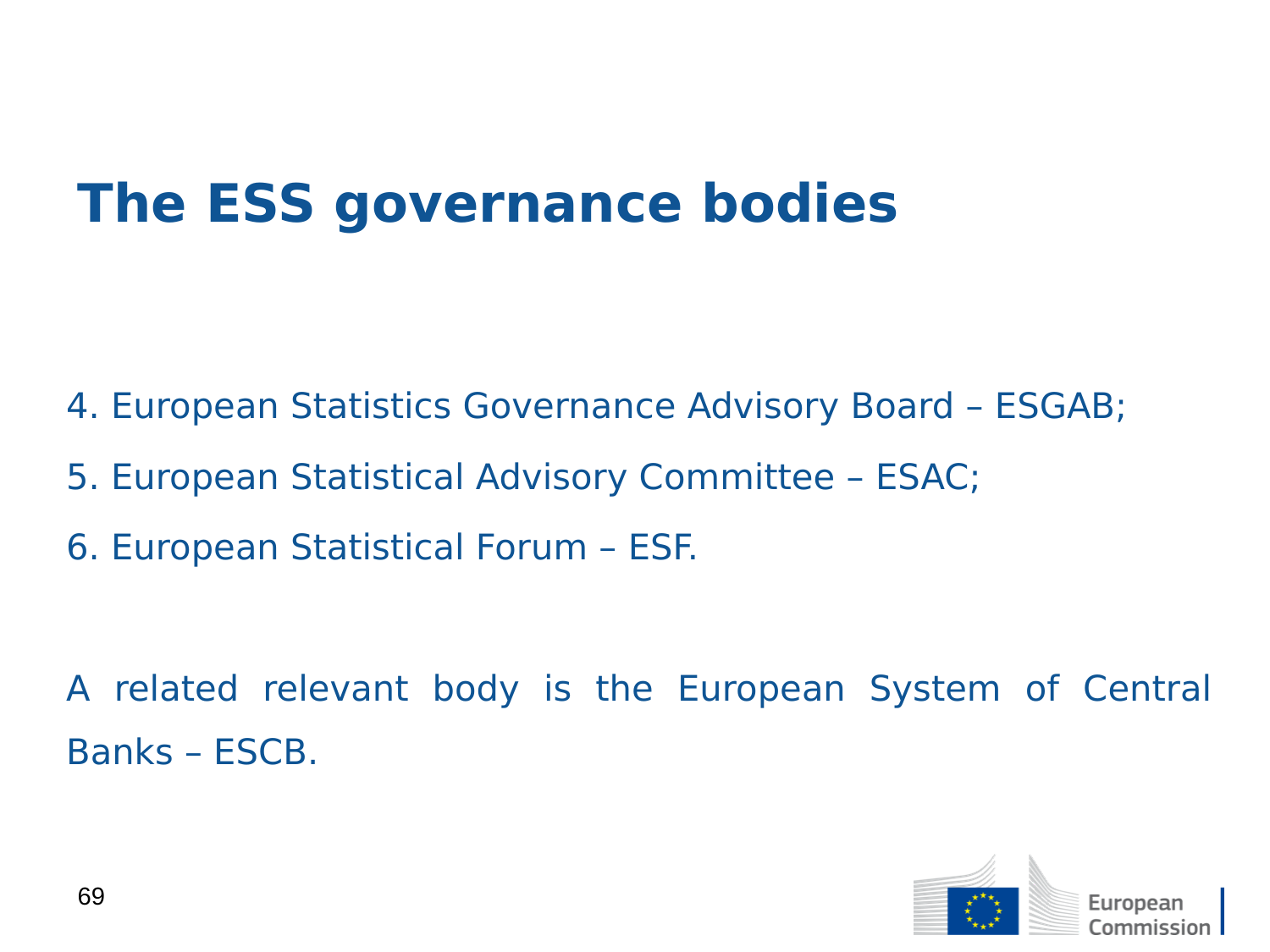

# The ESS governance bodies
4. European Statistics Governance Advisory Board – ESGAB;
5. European Statistical Advisory Committee – ESAC;
6. European Statistical Forum – ESF.

A related relevant body is the European System of Central Banks – ESCB.

69